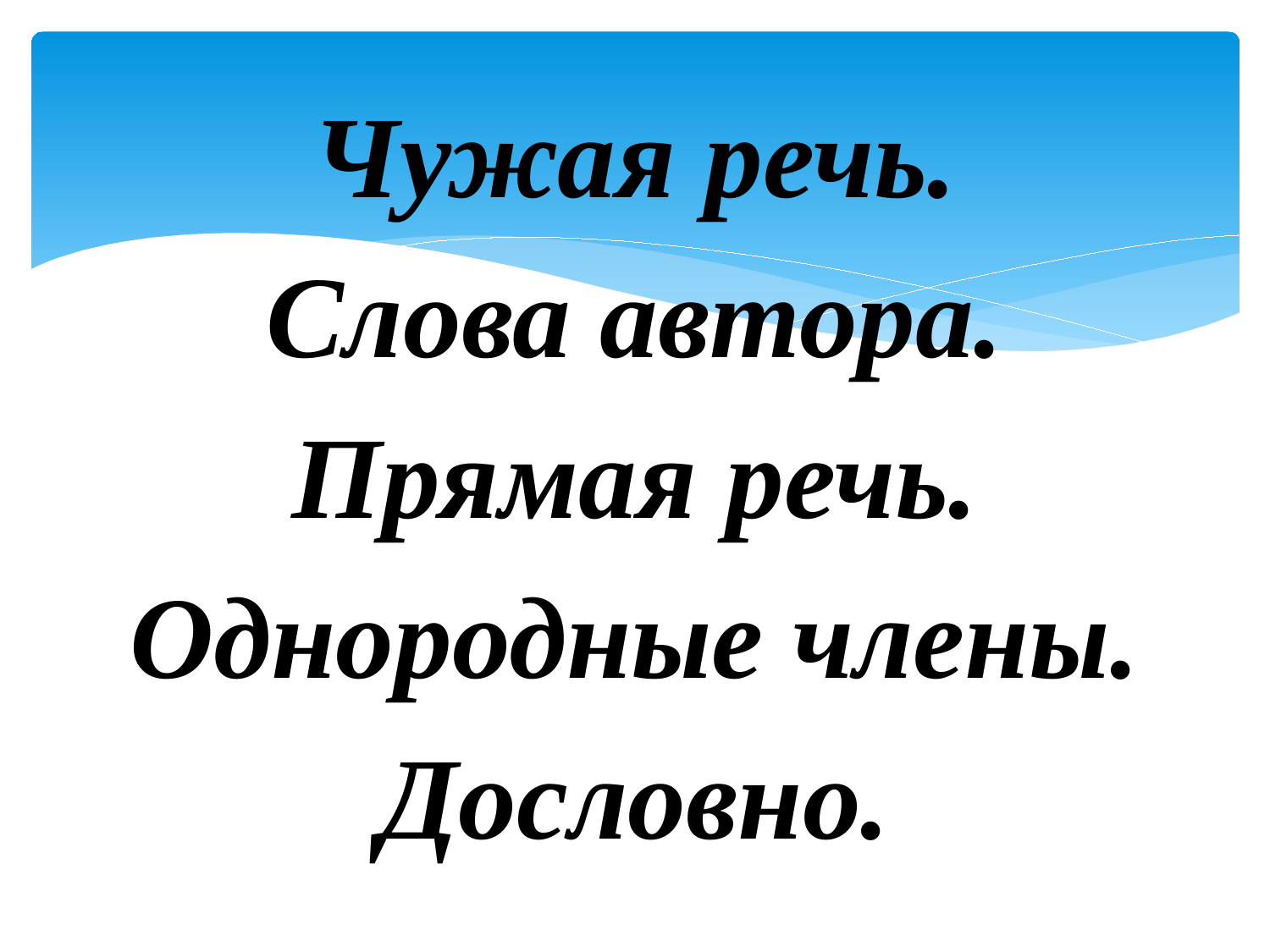

# Чужая речь. Слова автора. Прямая речь. Однородные члены. Дословно.